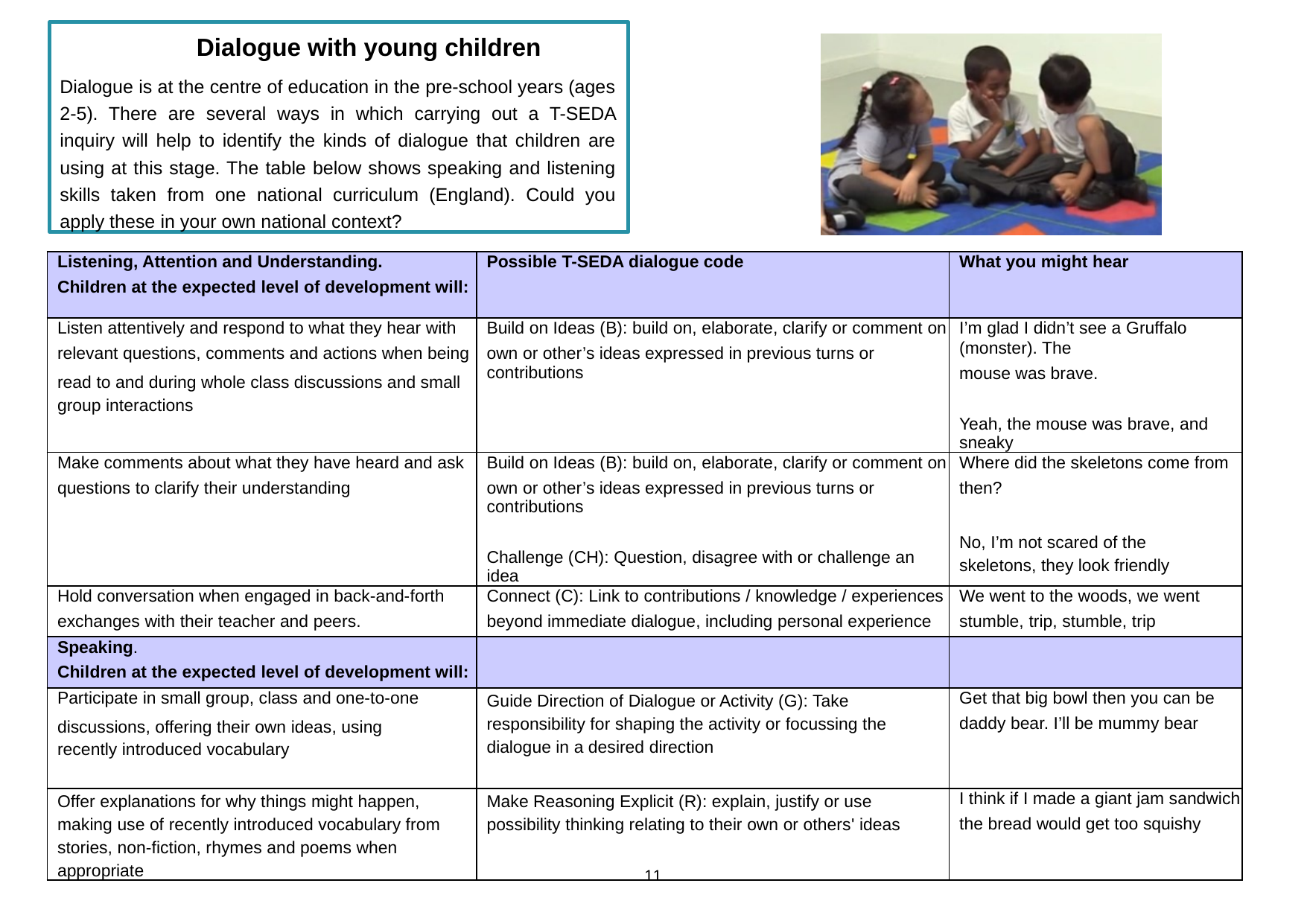

Dialogue with young children
Dialogue is at the centre of education in the pre-school years (ages 2-5). There are several ways in which carrying out a T-SEDA inquiry will help to identify the kinds of dialogue that children are using at this stage. The table below shows speaking and listening skills taken from one national curriculum (England). Could you apply these in your own national context?

| Listening, Attention and Understanding. Children at the expected level of development will: | Possible T-SEDA dialogue code | What you might hear |
| --- | --- | --- |
| Listen attentively and respond to what they hear with relevant questions, comments and actions when being read to and during whole class discussions and small group interactions | Build on Ideas (B): build on, elaborate, clarify or comment on own or other’s ideas expressed in previous turns or contributions | I’m glad I didn’t see a Gruffalo (monster). The mouse was brave. Yeah, the mouse was brave, and sneaky |
| Make comments about what they have heard and ask questions to clarify their understanding | Build on Ideas (B): build on, elaborate, clarify or comment on own or other’s ideas expressed in previous turns or contributions Challenge (CH): Question, disagree with or challenge an idea | Where did the skeletons come from then? No, I’m not scared of the skeletons, they look friendly |
| Hold conversation when engaged in back-and-forth exchanges with their teacher and peers. | Connect (C): Link to contributions / knowledge / experiences beyond immediate dialogue, including personal experience | We went to the woods, we went stumble, trip, stumble, trip |
| Speaking. Children at the expected level of development will: |  |  |
| Participate in small group, class and one-to-one discussions, offering their own ideas, using recently introduced vocabulary | Guide Direction of Dialogue or Activity (G): Take responsibility for shaping the activity or focussing the dialogue in a desired direction | Get that big bowl then you can be daddy bear. I’ll be mummy bear |
| Offer explanations for why things might happen, making use of recently introduced vocabulary from stories, non-fiction, rhymes and poems when appropriate | Make Reasoning Explicit (R): explain, justify or use possibility thinking relating to their own or others' ideas | I think if I made a giant jam sandwich the bread would get too squishy |
11